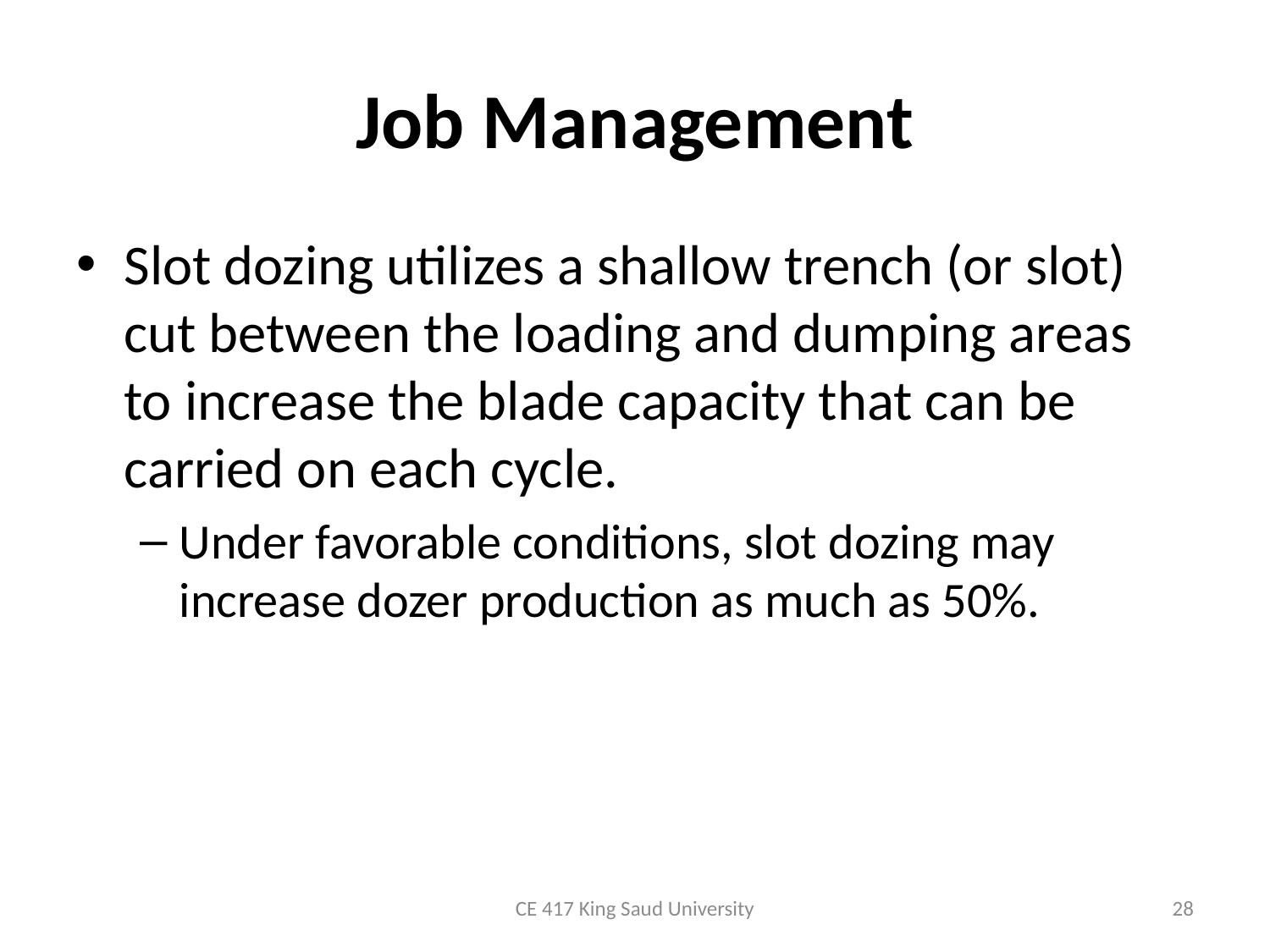

# Job Management
Slot dozing utilizes a shallow trench (or slot) cut between the loading and dumping areas to increase the blade capacity that can be carried on each cycle.
Under favorable conditions, slot dozing may increase dozer production as much as 50%.
CE 417 King Saud University
28